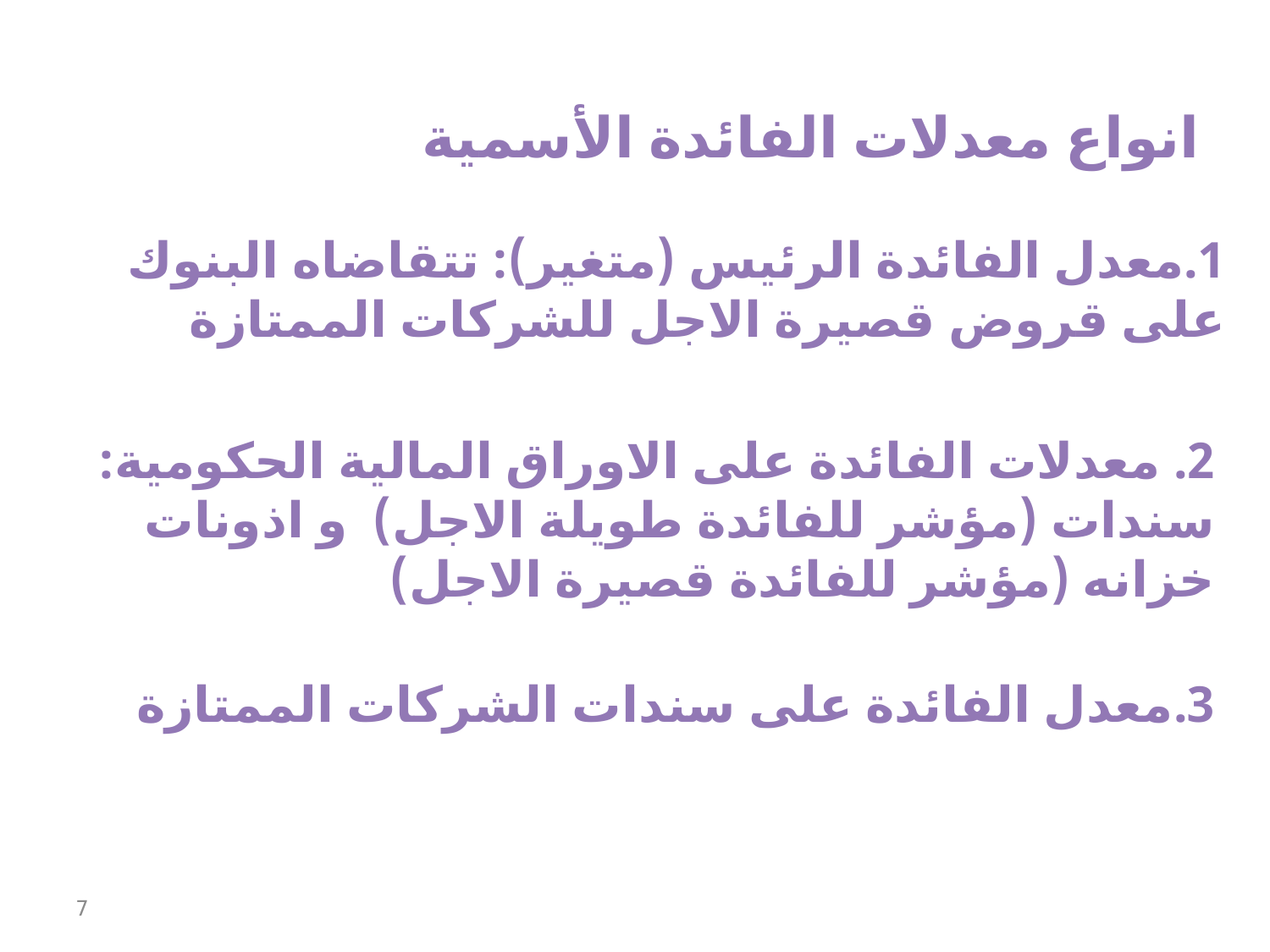

انواع معدلات الفائدة الأسمية
1.	معدل الفائدة الرئيس (متغير): تتقاضاه البنوك على قروض قصيرة الاجل للشركات الممتازة

2.	 معدلات الفائدة على الاوراق المالية الحكومية: سندات (مؤشر للفائدة طويلة الاجل)  و اذونات خزانه (مؤشر للفائدة قصيرة الاجل)
3.	معدل الفائدة على سندات الشركات الممتازة
7